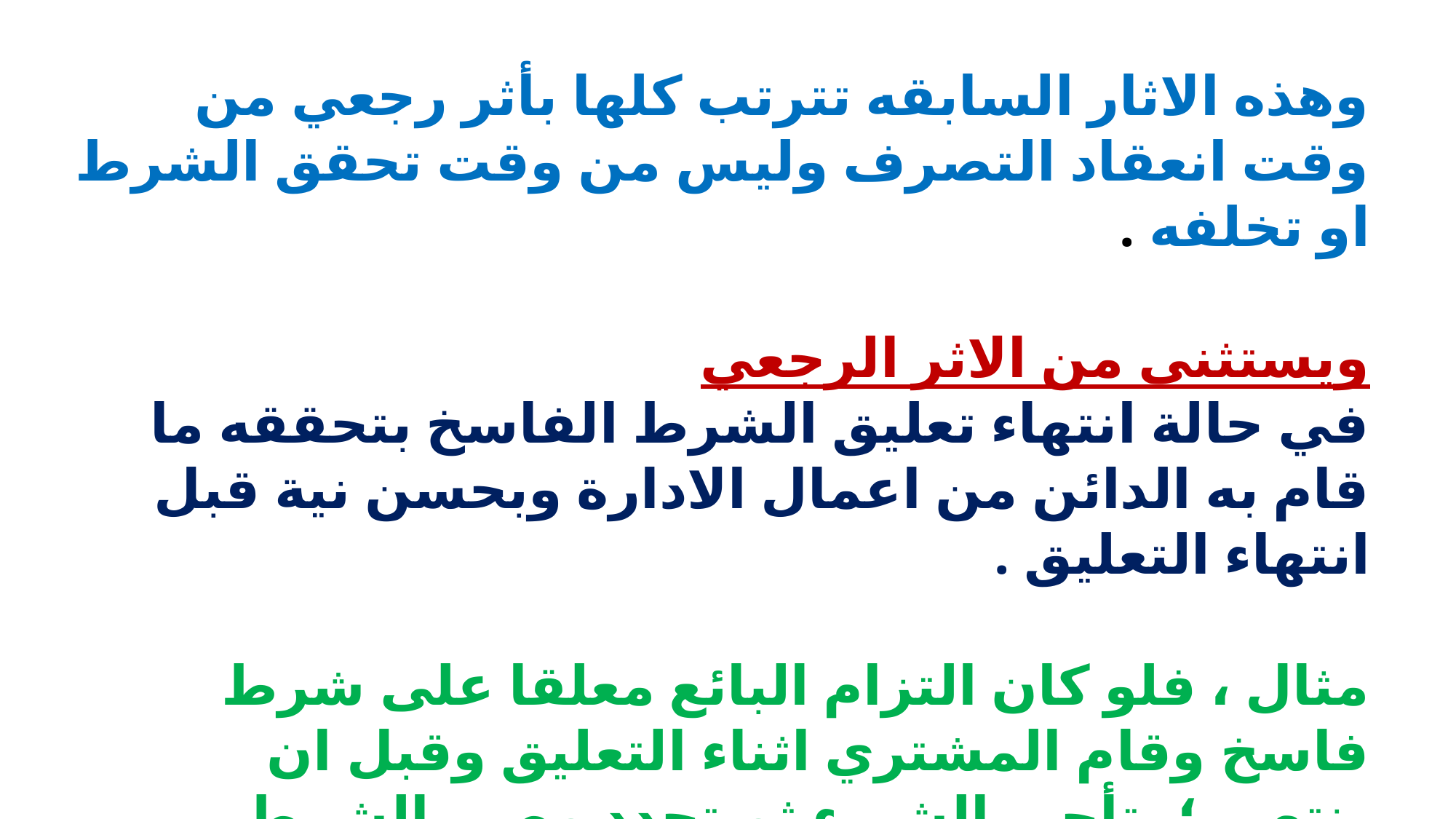

وهذه الاثار السابقه تترتب كلها بأثر رجعي من وقت انعقاد التصرف وليس من وقت تحقق الشرط او تخلفه .

ويستثنى من الاثر الرجعي
في حالة انتهاء تعليق الشرط الفاسخ بتحققه ما قام به الدائن من اعمال الادارة وبحسن نية قبل انتهاء التعليق .

مثال ، فلو كان التزام البائع معلقا على شرط فاسخ وقام المشتري اثناء التعليق وقبل ان ينتهي ؛ بتأجير الشيء ثم تحدد مصير الشرط بتحققه , فانه يبقى نافذا في حقه باعتباره من اعمال الاداره رغما على ان ملكية هذا الشيء تعود للبائع .